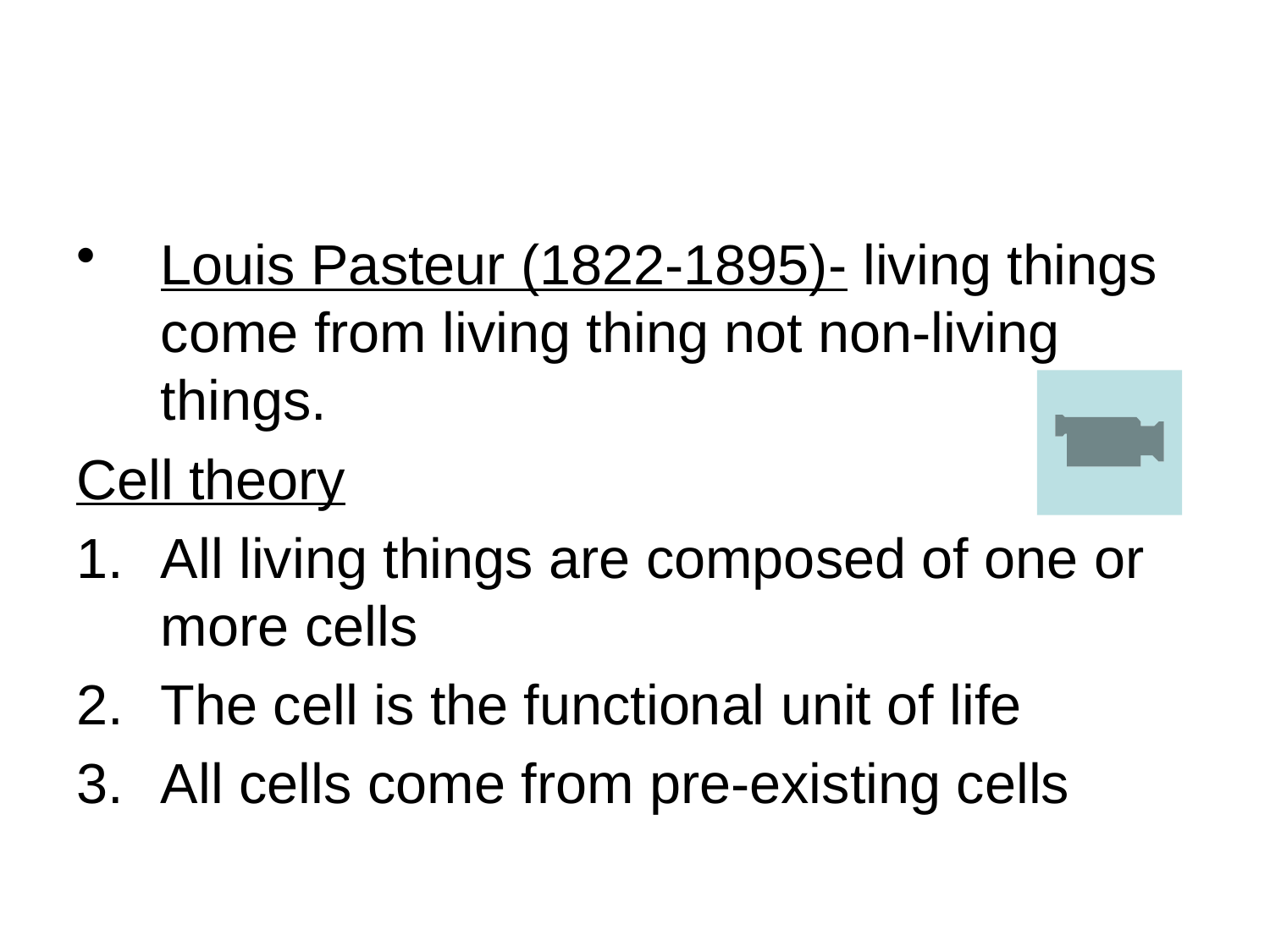

#
Louis Pasteur (1822-1895)- living things come from living thing not non-living things.
Cell theory
All living things are composed of one or more cells
The cell is the functional unit of life
All cells come from pre-existing cells